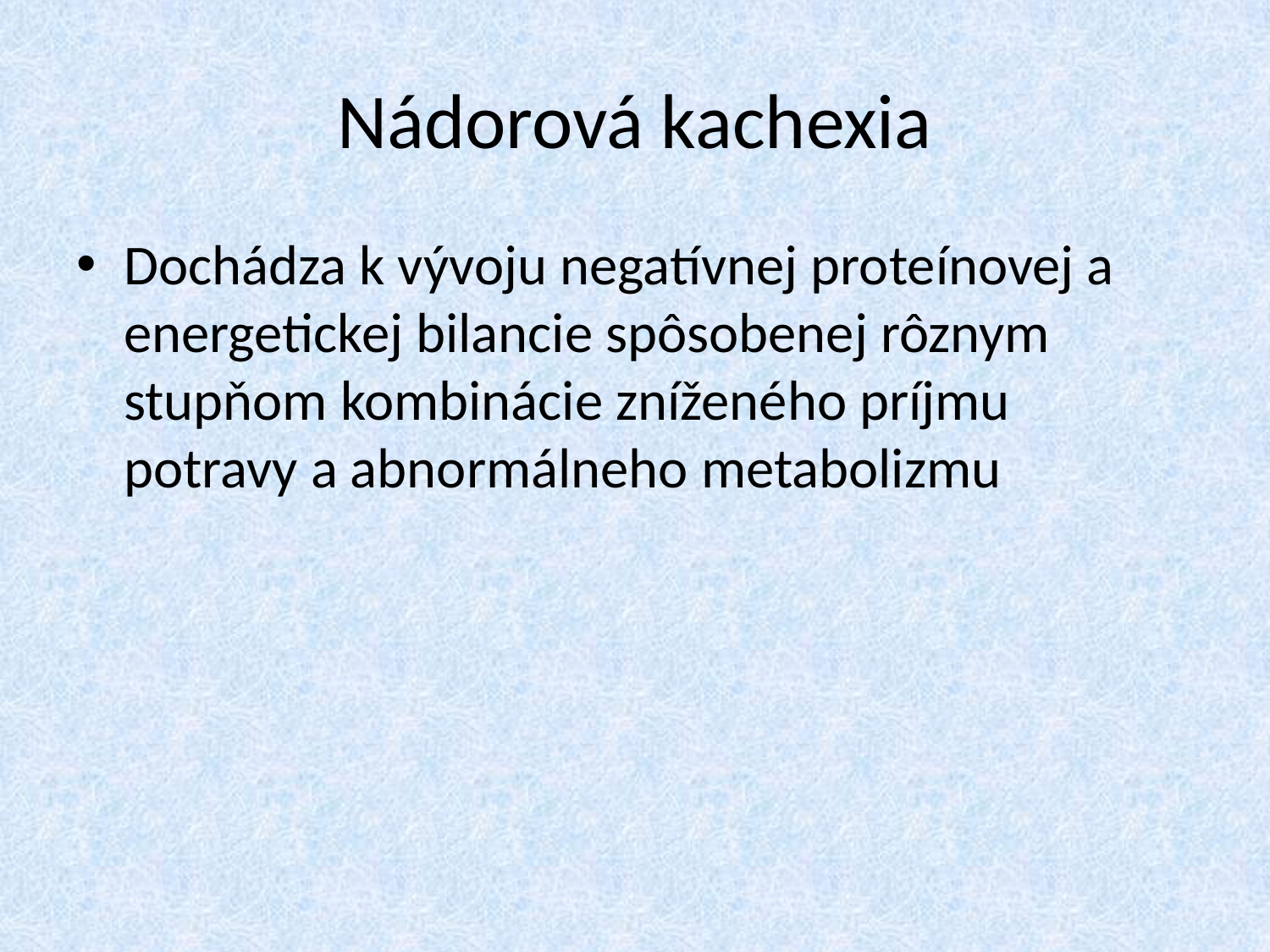

# Nádorová kachexia
Dochádza k vývoju negatívnej proteínovej a energetickej bilancie spôsobenej rôznym stupňom kombinácie zníženého príjmu potravy a abnormálneho metabolizmu